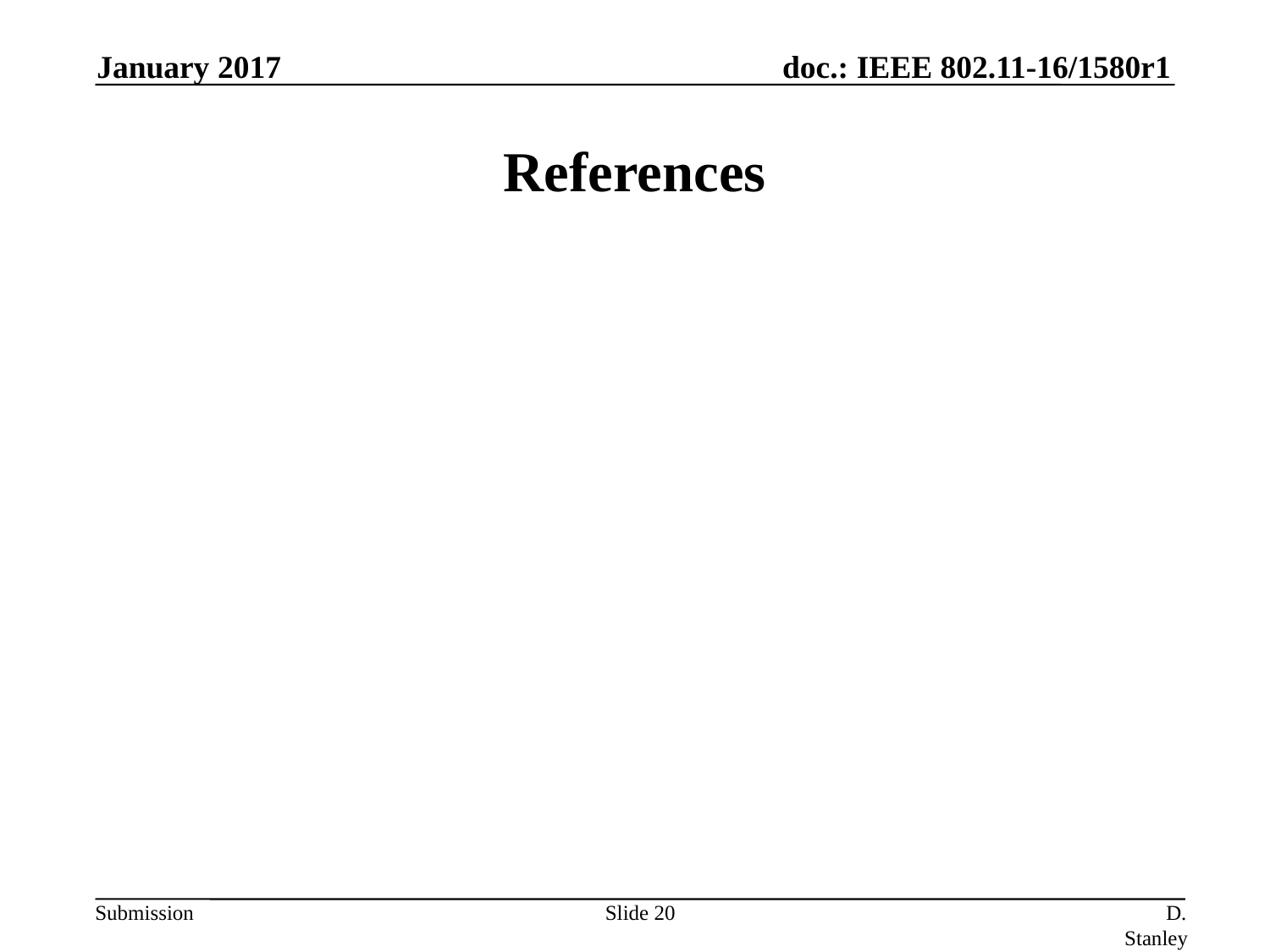

January 2017
# References

Slide 20
D. Stanley, HP Enterprise